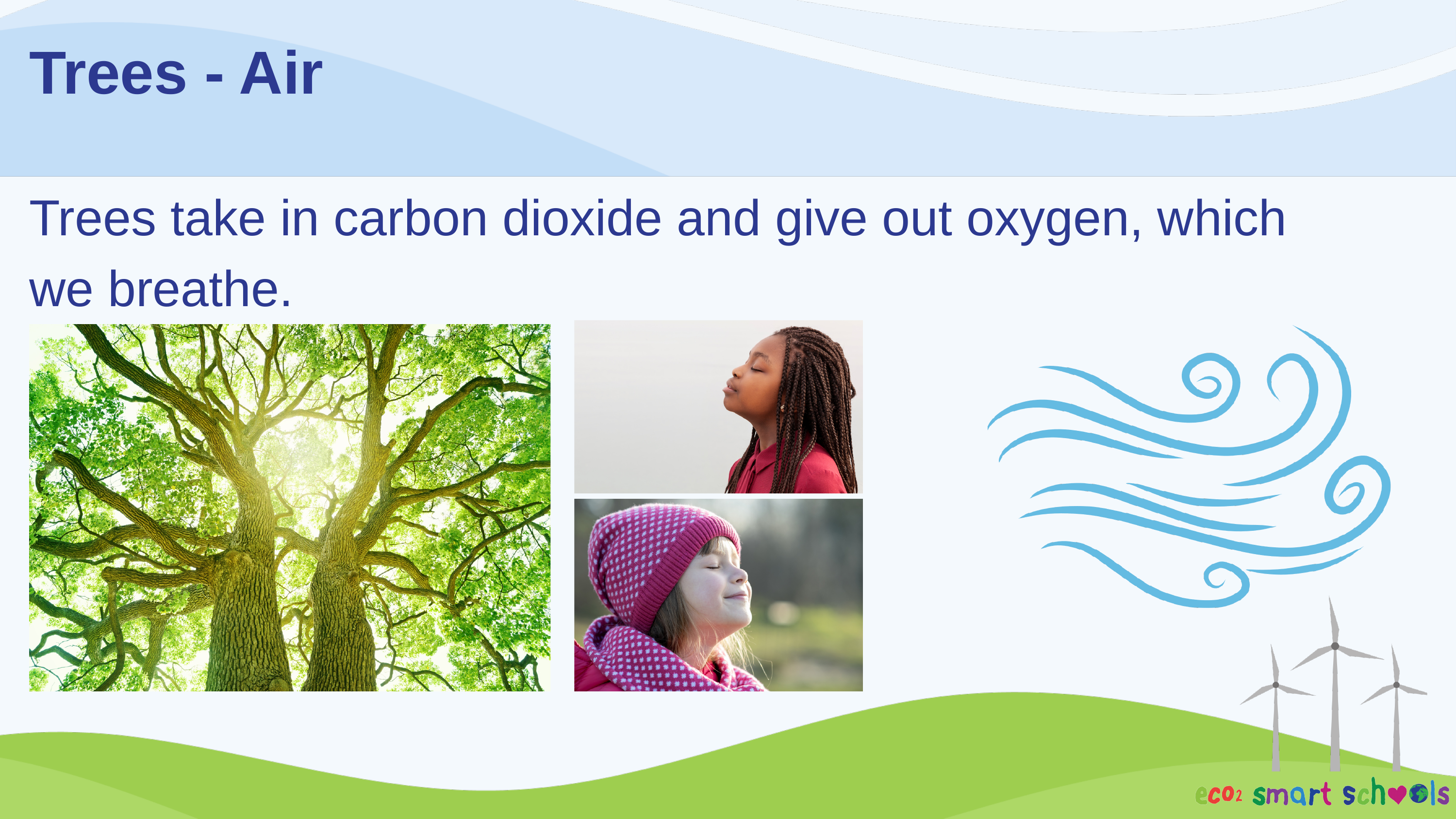

Trees - Air
Trees take in carbon dioxide and give out oxygen, which we breathe.